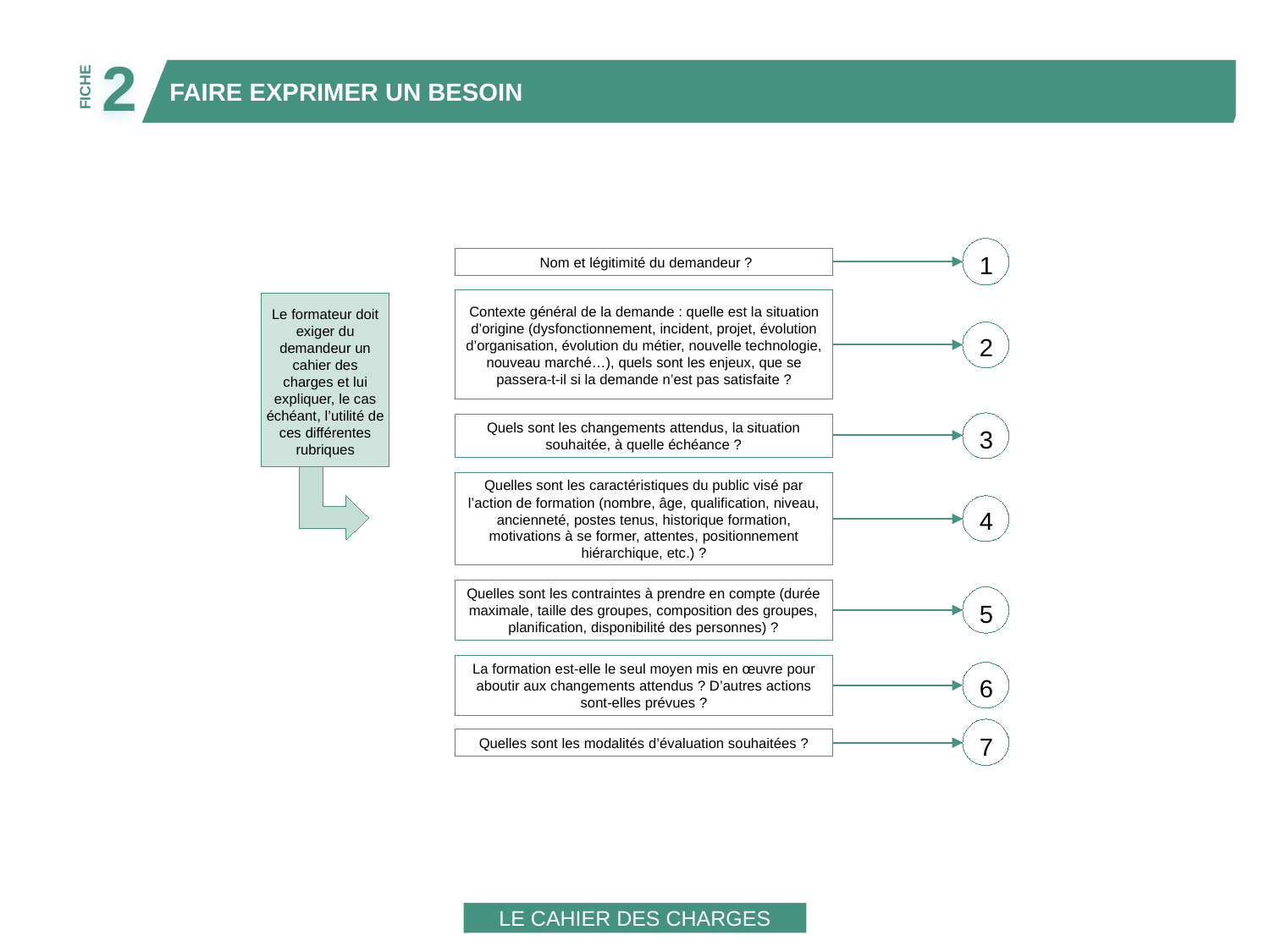

2

FAIRE EXPRIMER UN BESOIN
FICHE

1
Nom et légitimité du demandeur ?

Contexte général de la demande : quelle est la situation
d’origine (dysfonctionnement, incident, projet, évolution
d’organisation, évolution du métier, nouvelle technologie,
nouveau marché…), quels sont les enjeux, que se
passera-t-il si la demande n’est pas satisfaite ?
Le formateur doit
exiger du
demandeur un
cahier des
charges et lui
expliquer, le cas
échéant, l’utilité de
ces différentes
rubriques

2

Quels sont les changements attendus, la situation
souhaitée, à quelle échéance ?
3

Quelles sont les caractéristiques du public visé par
l’action de formation (nombre, âge, qualification, niveau,
ancienneté, postes tenus, historique formation,
motivations à se former, attentes, positionnement
hiérarchique, etc.) ?

4

Quelles sont les contraintes à prendre en compte (durée
maximale, taille des groupes, composition des groupes,
planification, disponibilité des personnes) ?

5

La formation est-elle le seul moyen mis en œuvre pour
aboutir aux changements attendus ? D’autres actions
sont-elles prévues ?

6

7
Quelles sont les modalités d’évaluation souhaitées ?
LE CAHIER DES CHARGES